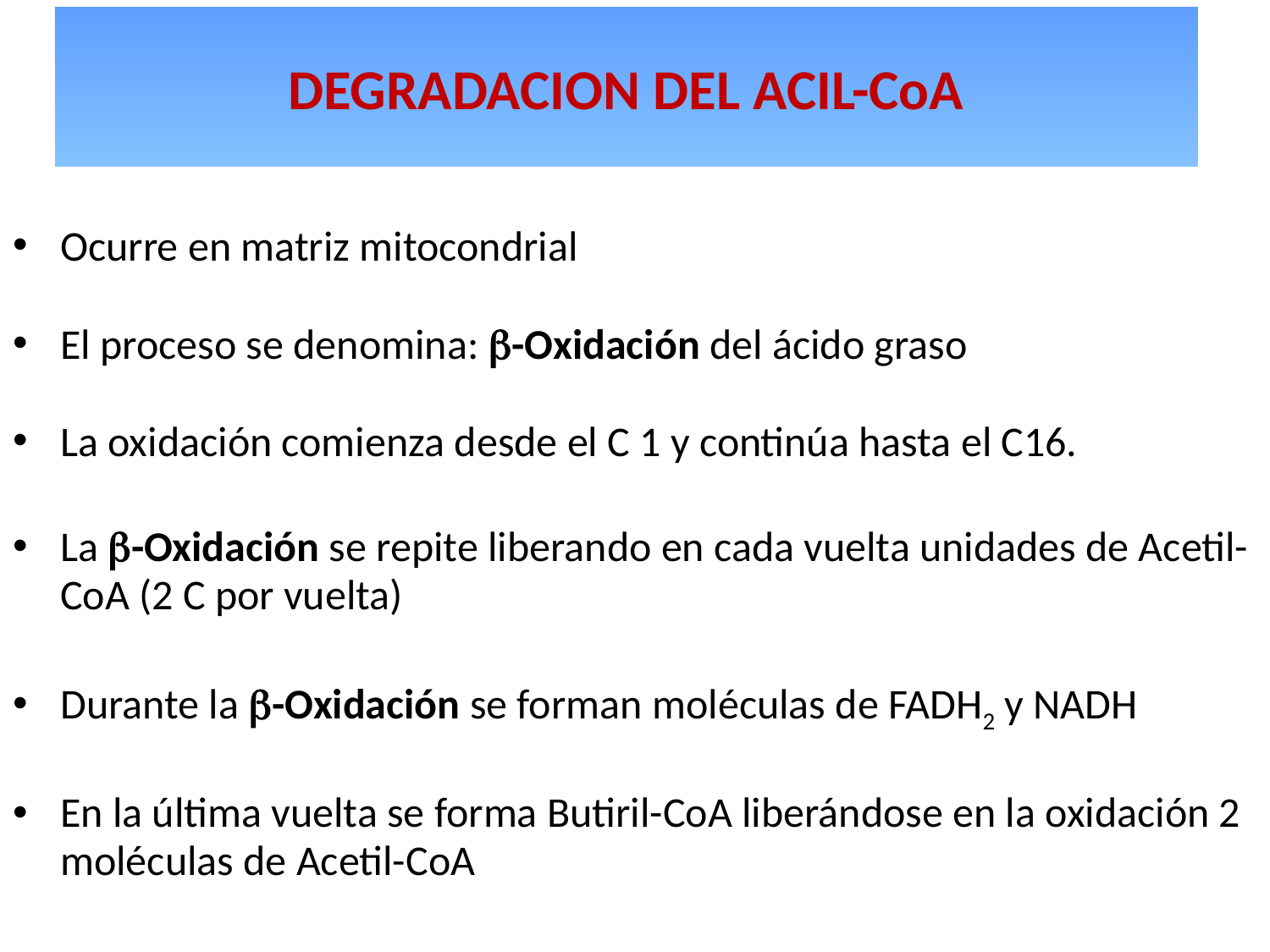

# DEGRADACION DEL ACIL-CoA
Ocurre en matriz mitocondrial

El proceso se denomina: β-Oxidación del ácido graso

La oxidación comienza desde el C 1 y continúa hasta el C16.

La β-Oxidación se repite liberando en cada vuelta unidades de Acetil-CoA (2 C por vuelta)

Durante la β-Oxidación se forman moléculas de FADH2 y NADH

En la última vuelta se forma Butiril-CoA liberándose en la oxidación 2 moléculas de Acetil-CoA